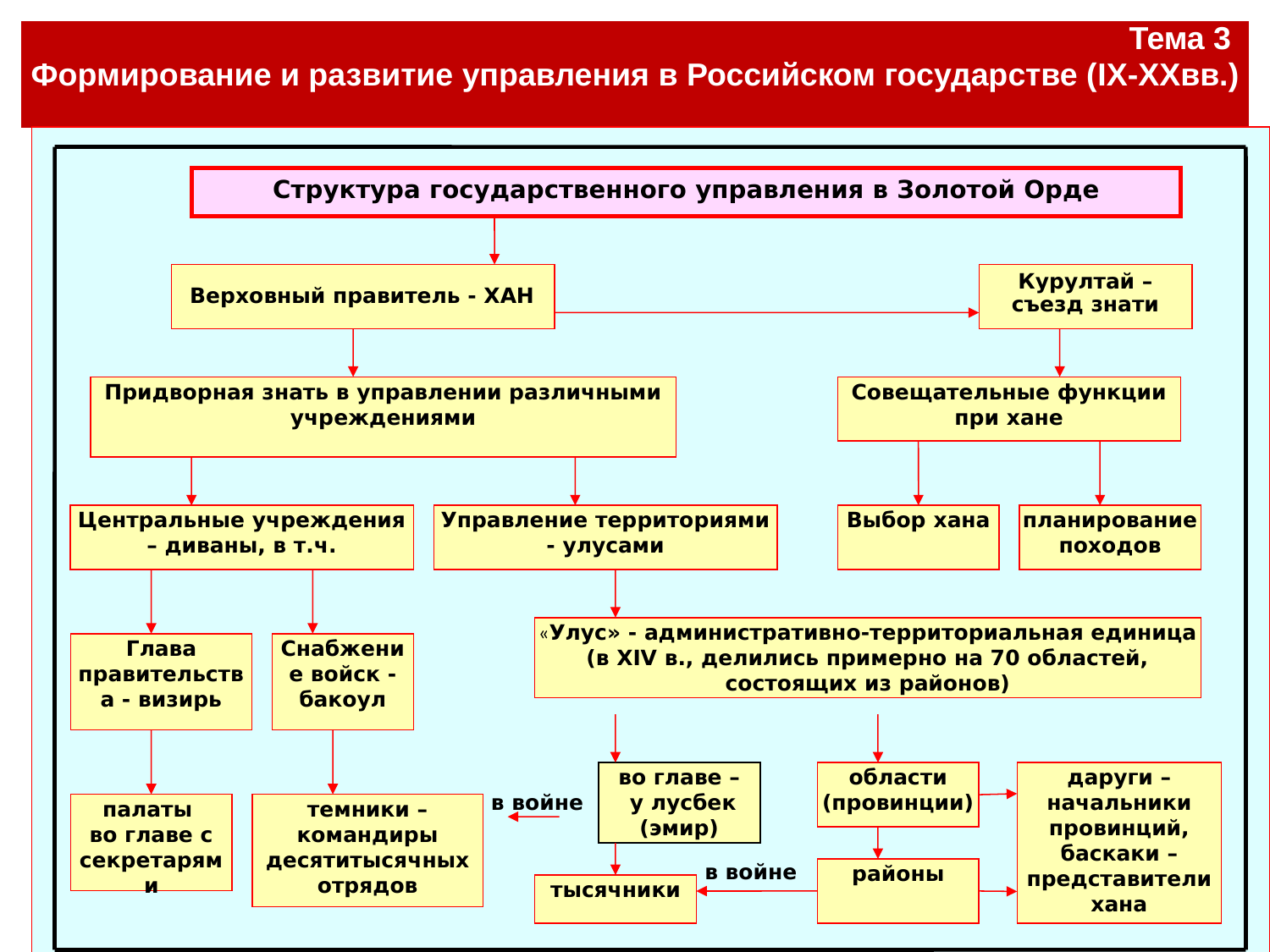

| Тема 3 Формирование и развитие управления в Российском государстве (IX-XXвв.) |
| --- |
#

Структура государственного управления в Золотой Орде

Верховный правитель - ХАН
Курултай –
съезд знати

Придворная знать в управлении различными учреждениями
Совещательные функции при хане

Центральные учреждения – диваны, в т.ч.
Управление территориями - улусами
Выбор хана
планирование походов

«Улус» - административно-территориальная единица (в XIV в., делились примерно на 70 областей, состоящих из районов)
Глава правительства - визирь
Снабжение войск - бакоул

во главе –
 у лусбек (эмир)
области (провинции)
даруги – начальники провинций, баскаки – представители хана
в войне

палаты
во главе с секретарями
темники – командиры десятитысячных отрядов

в войне
районы
тысячники